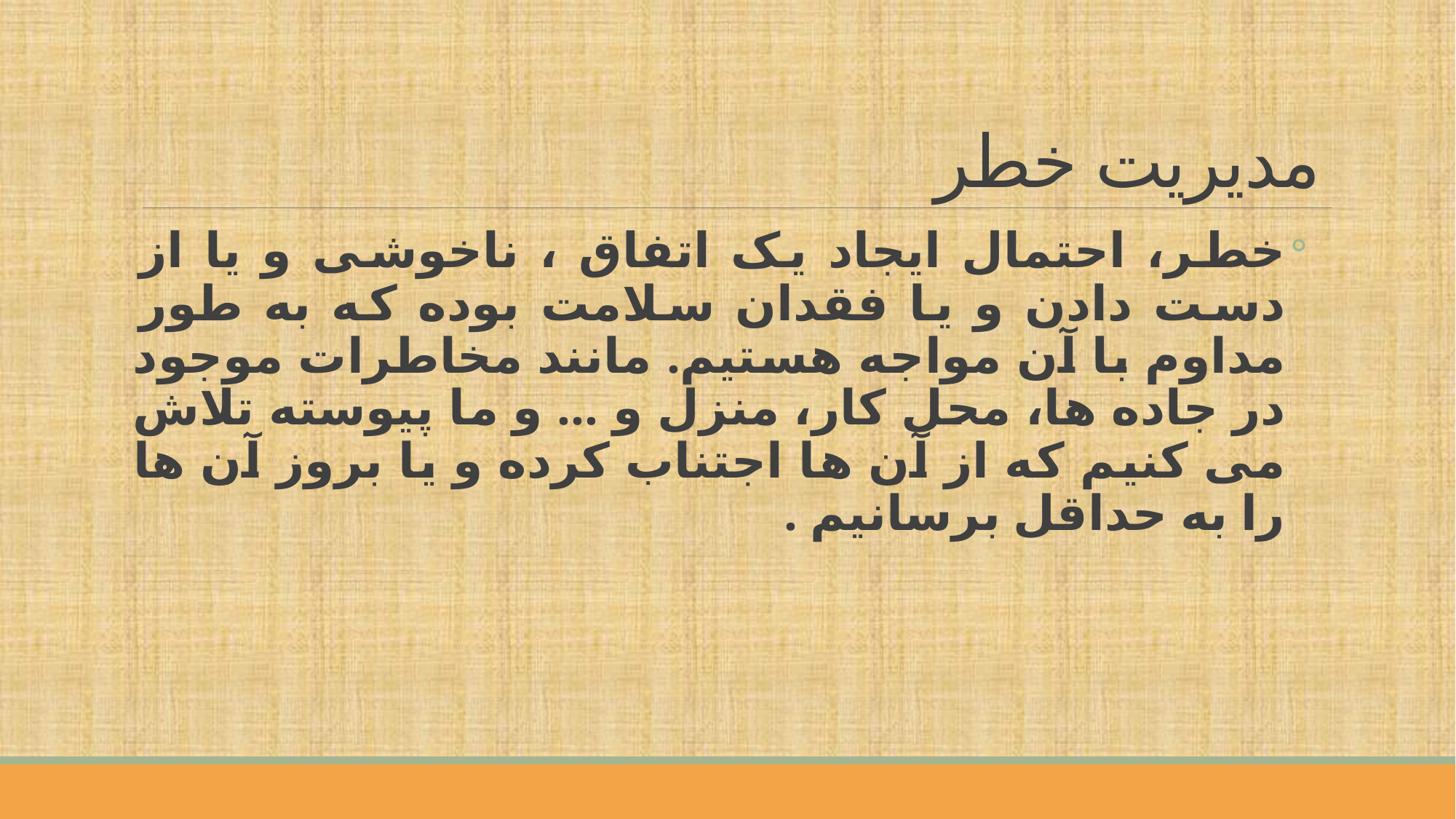

# مدیریت خطر
خطر، احتمال ایجاد یک اتفاق ، ناخوشی و یا از دست دادن و یا فقدان سلامت بوده که به طور مداوم با آن مواجه هستیم. مانند مخاطرات موجود در جاده ها، محل کار، منزل و … و ما پیوسته تلاش می کنیم که از آن ها اجتناب کرده و یا بروز آن ها را به حداقل برسانیم .